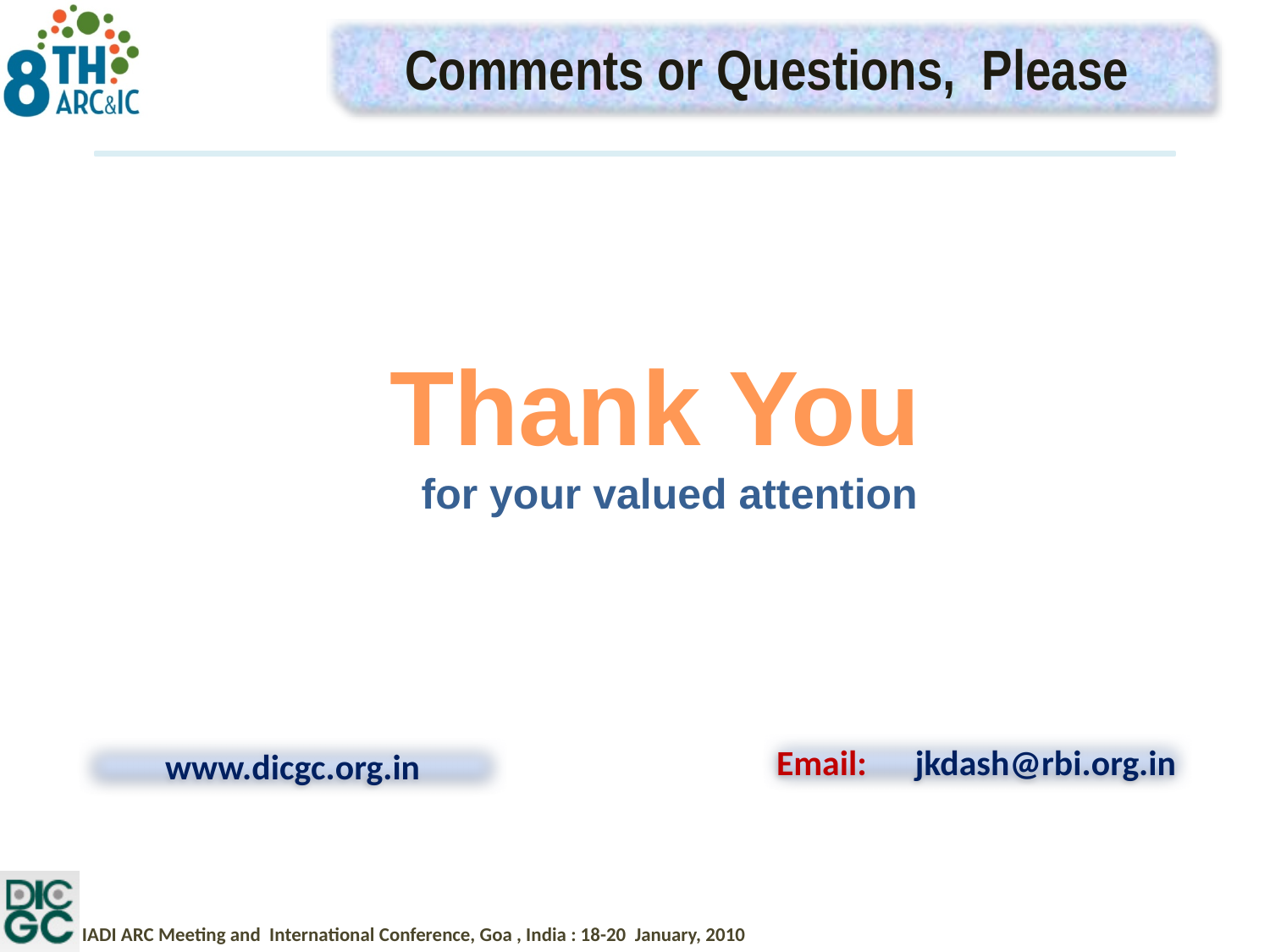

Comments or Questions,  Please

Thank You
for your valued attention
Email:      jkdash@rbi.org.in
www.dicgc.org.in